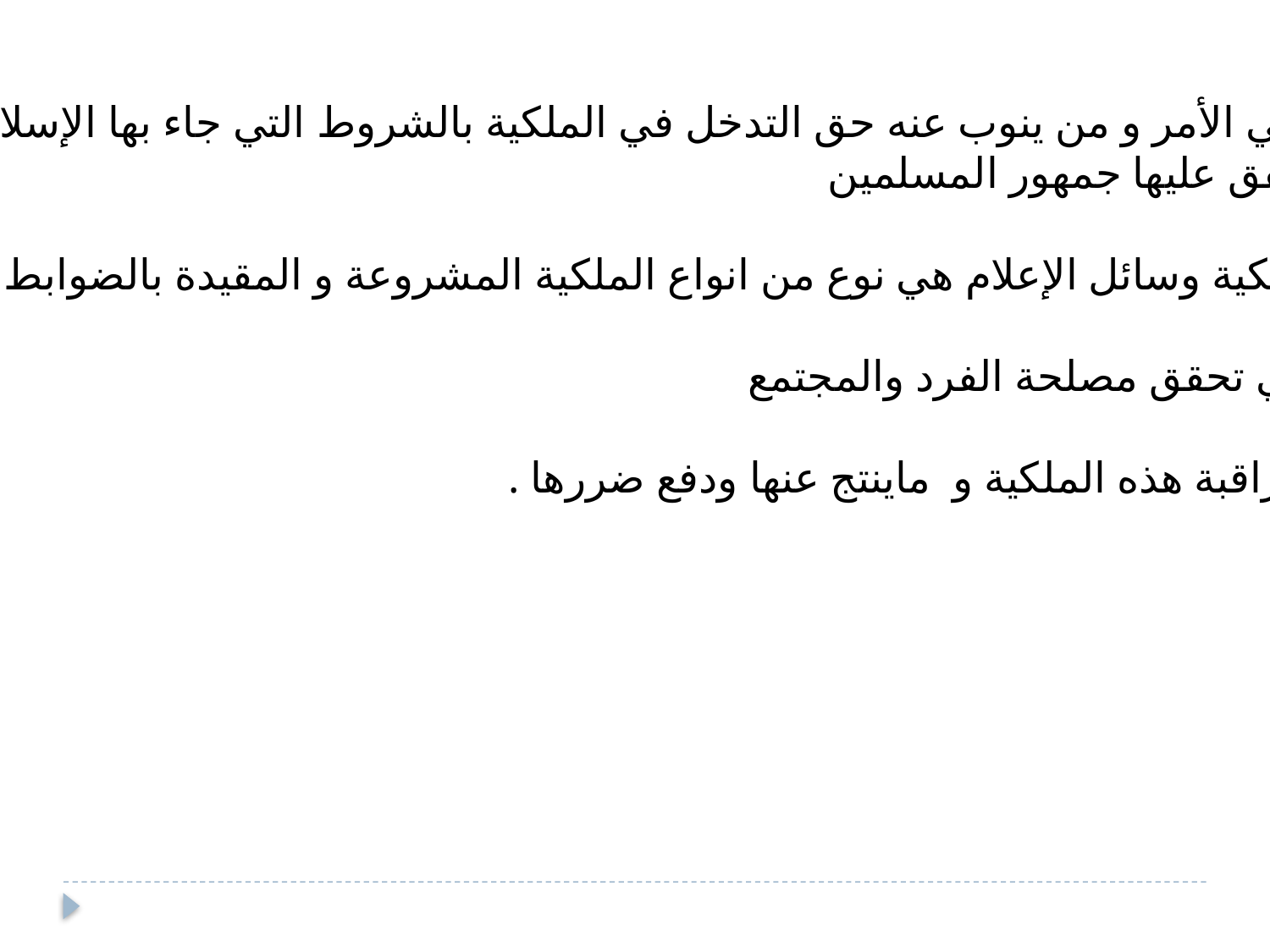

لولي الأمر و من ينوب عنه حق التدخل في الملكية بالشروط التي جاء بها الإسلام
واتفق عليها جمهور المسلمين

وملكية وسائل الإعلام هي نوع من انواع الملكية المشروعة و المقيدة بالضوابط

التي تحقق مصلحة الفرد والمجتمع

ومراقبة هذه الملكية و  ماينتج عنها ودفع ضررها .